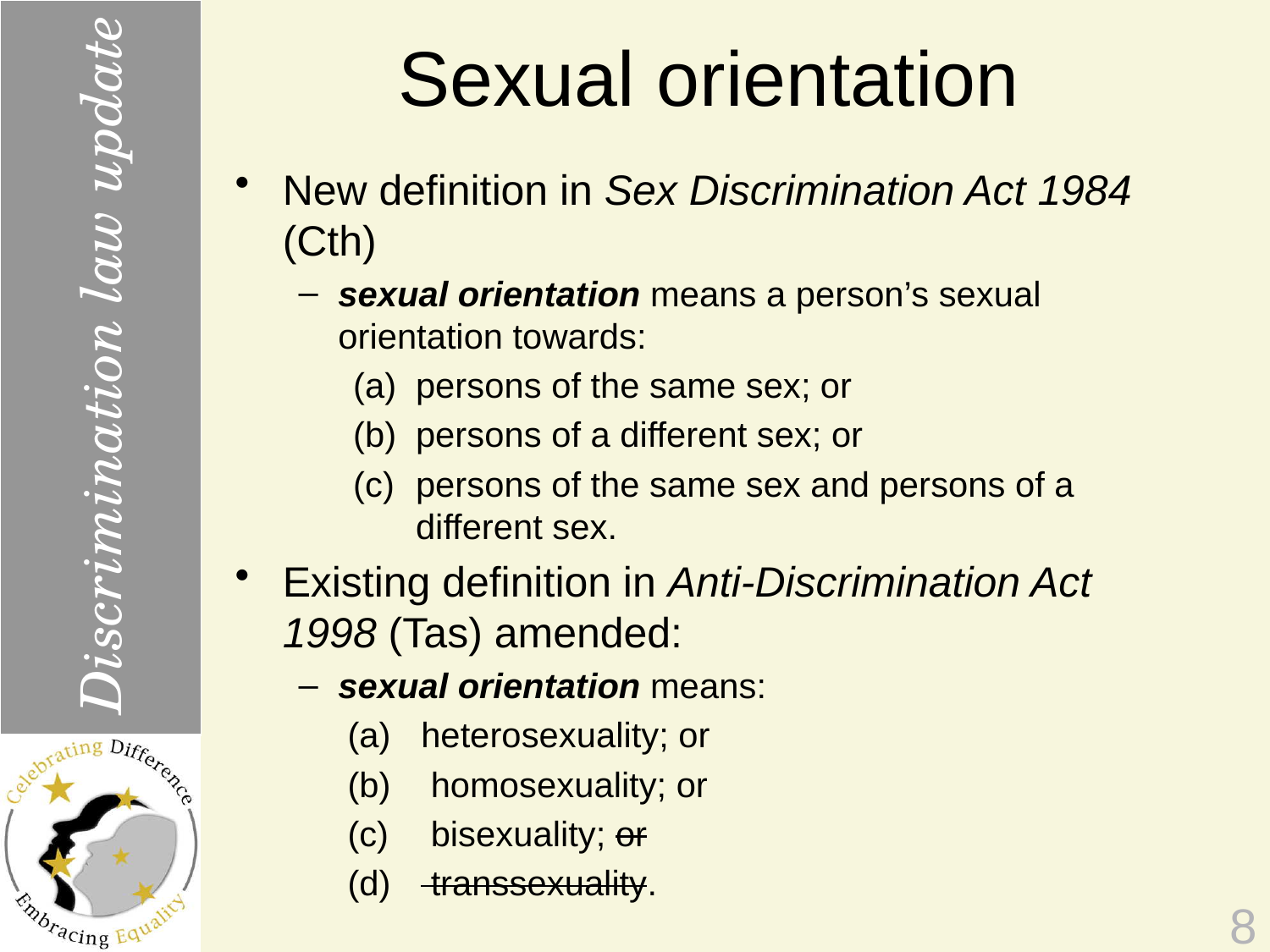

Discrimination law update
# Sexual orientation
New definition in Sex Discrimination Act 1984 (Cth)
sexual orientation means a person’s sexual orientation towards:
(a) 	persons of the same sex; or
(b) 	persons of a different sex; or
(c) 	persons of the same sex and persons of a different sex.
Existing definition in Anti-Discrimination Act 1998 (Tas) amended:
sexual orientation means:
heterosexuality; or
 homosexuality; or
 bisexuality; or
 transsexuality.

8